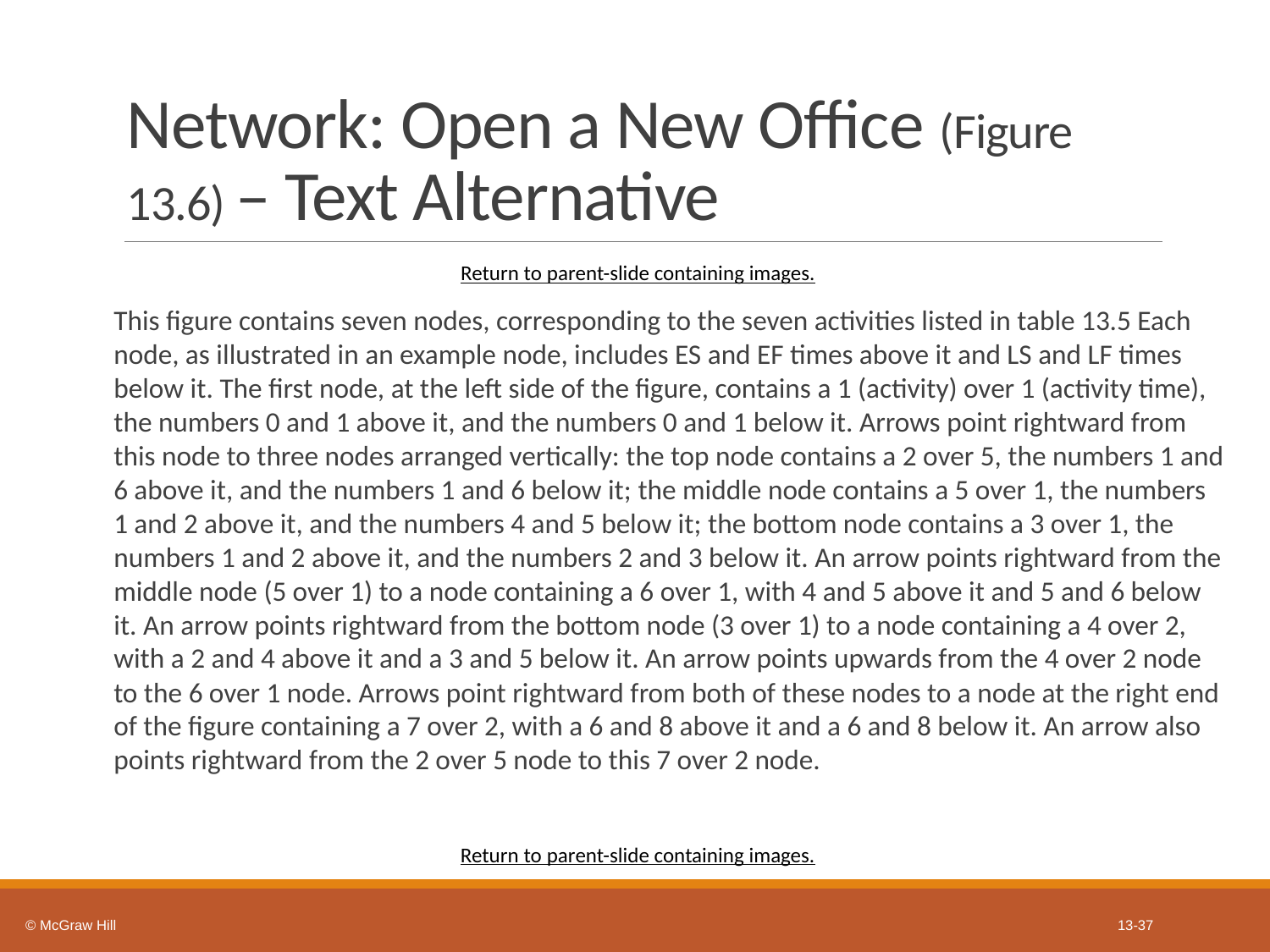

# Network: Open a New Office (Figure 13.6) – Text Alternative
Return to parent-slide containing images.
This figure contains seven nodes, corresponding to the seven activities listed in table 13.5 Each node, as illustrated in an example node, includes ES and EF times above it and LS and LF times below it. The first node, at the left side of the figure, contains a 1 (activity) over 1 (activity time), the numbers 0 and 1 above it, and the numbers 0 and 1 below it. Arrows point rightward from this node to three nodes arranged vertically: the top node contains a 2 over 5, the numbers 1 and 6 above it, and the numbers 1 and 6 below it; the middle node contains a 5 over 1, the numbers 1 and 2 above it, and the numbers 4 and 5 below it; the bottom node contains a 3 over 1, the numbers 1 and 2 above it, and the numbers 2 and 3 below it. An arrow points rightward from the middle node (5 over 1) to a node containing a 6 over 1, with 4 and 5 above it and 5 and 6 below it. An arrow points rightward from the bottom node (3 over 1) to a node containing a 4 over 2, with a 2 and 4 above it and a 3 and 5 below it. An arrow points upwards from the 4 over 2 node to the 6 over 1 node. Arrows point rightward from both of these nodes to a node at the right end of the figure containing a 7 over 2, with a 6 and 8 above it and a 6 and 8 below it. An arrow also points rightward from the 2 over 5 node to this 7 over 2 node.
Return to parent-slide containing images.